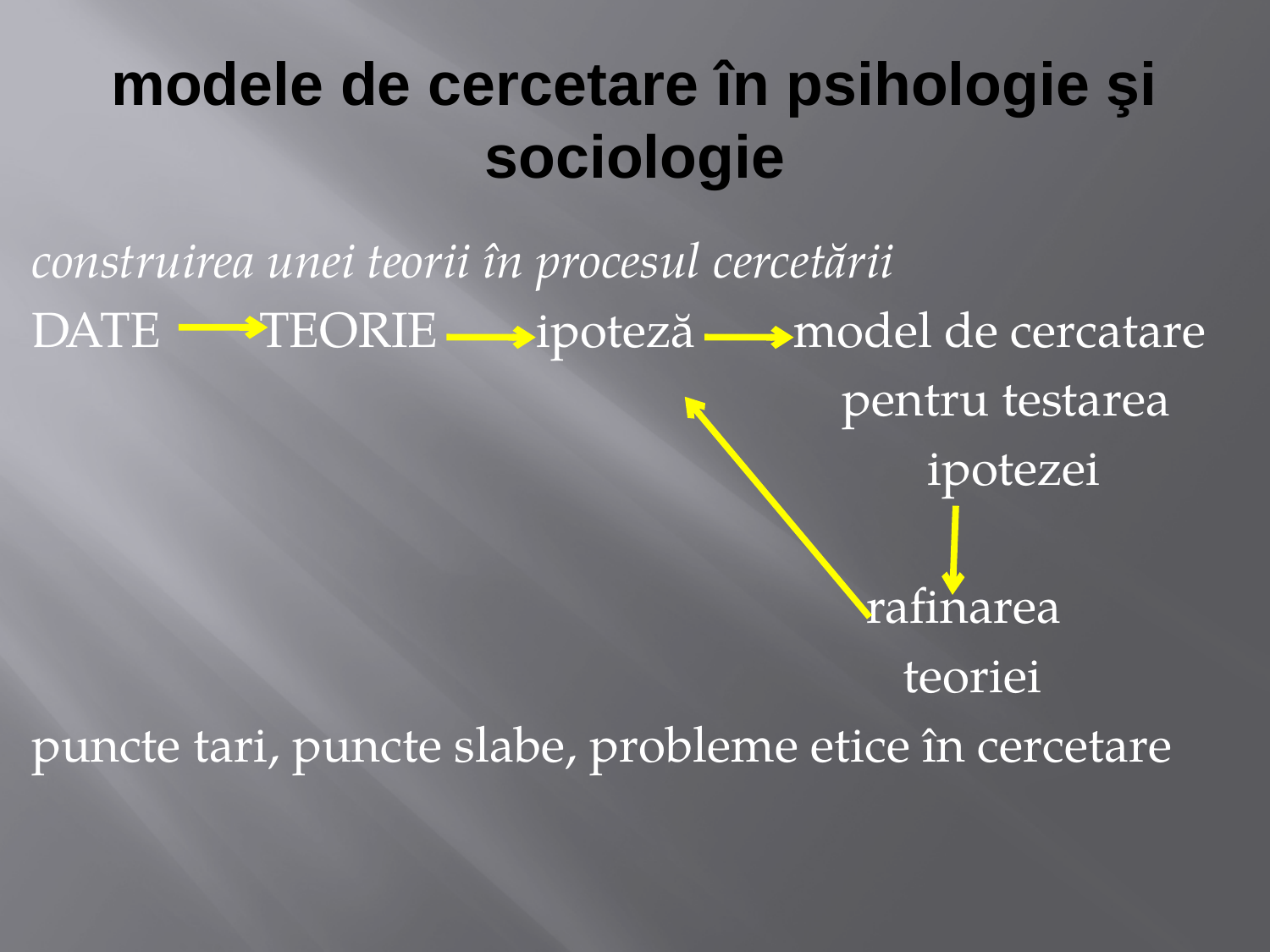

# modele de cercetare în psihologie şi sociologie
construirea unei teorii în procesul cercetării
DATE        TEORIE        ipoteză        model de cercatare
                                                                  pentru testarea
                                                                         ipotezei

                                                                    rafinarea
                                                                       teoriei
puncte tari, puncte slabe, probleme etice în cercetare